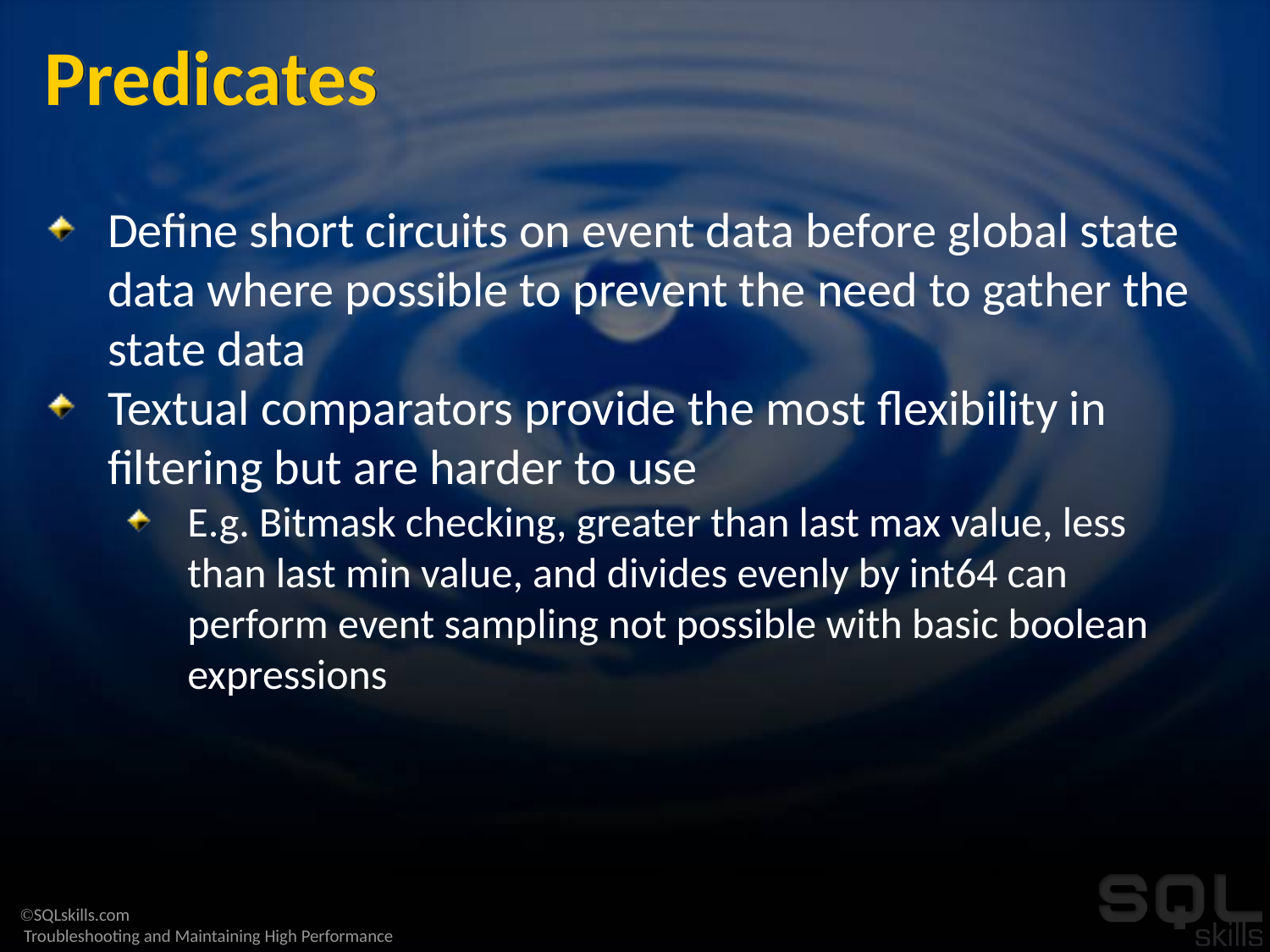

# Predicates
Define short circuits on event data before global state data where possible to prevent the need to gather the state data
Textual comparators provide the most flexibility in filtering but are harder to use
E.g. Bitmask checking, greater than last max value, less than last min value, and divides evenly by int64 can perform event sampling not possible with basic boolean expressions